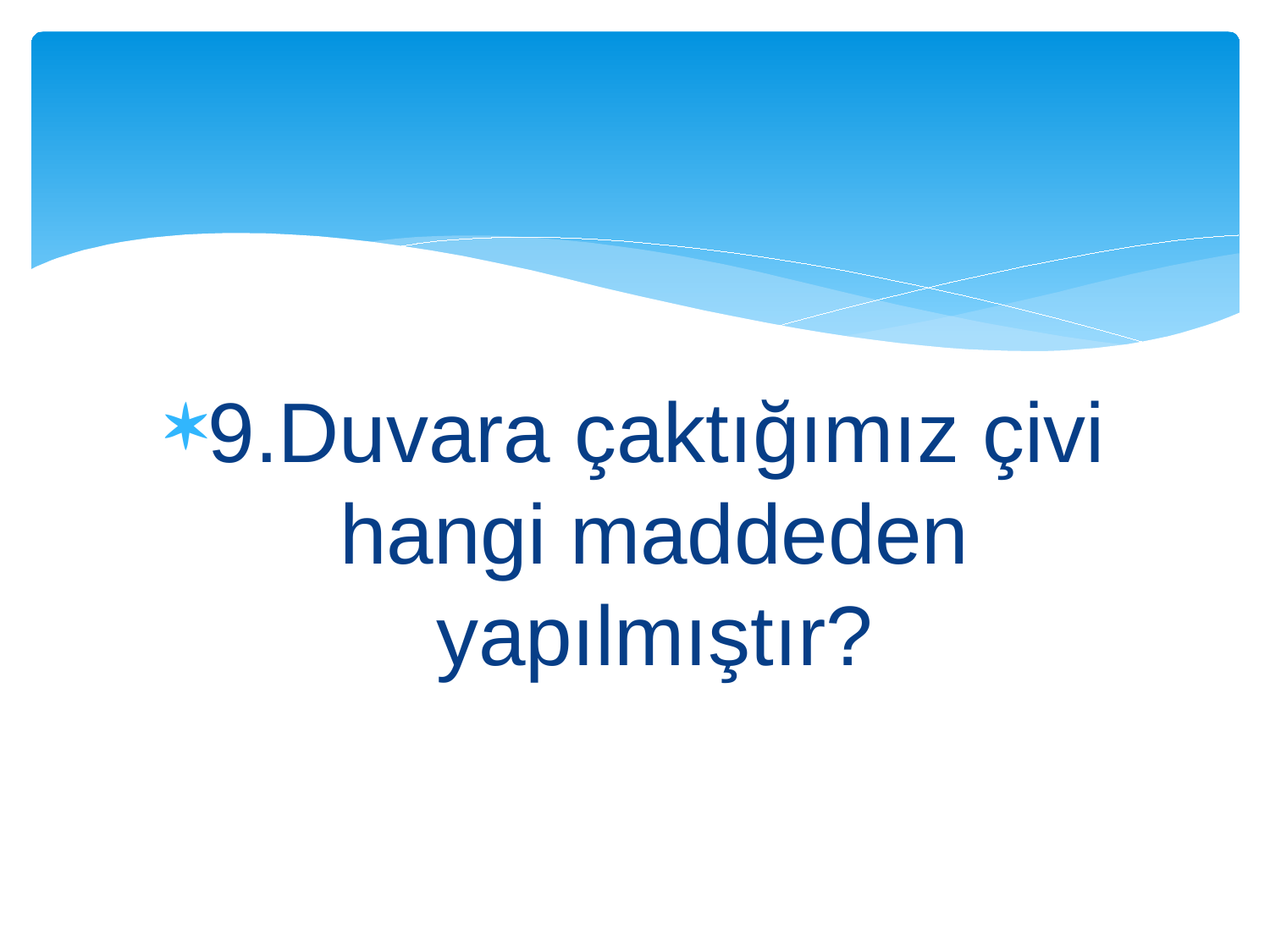

#
9.Duvara çaktığımız çivi hangi maddeden yapılmıştır?